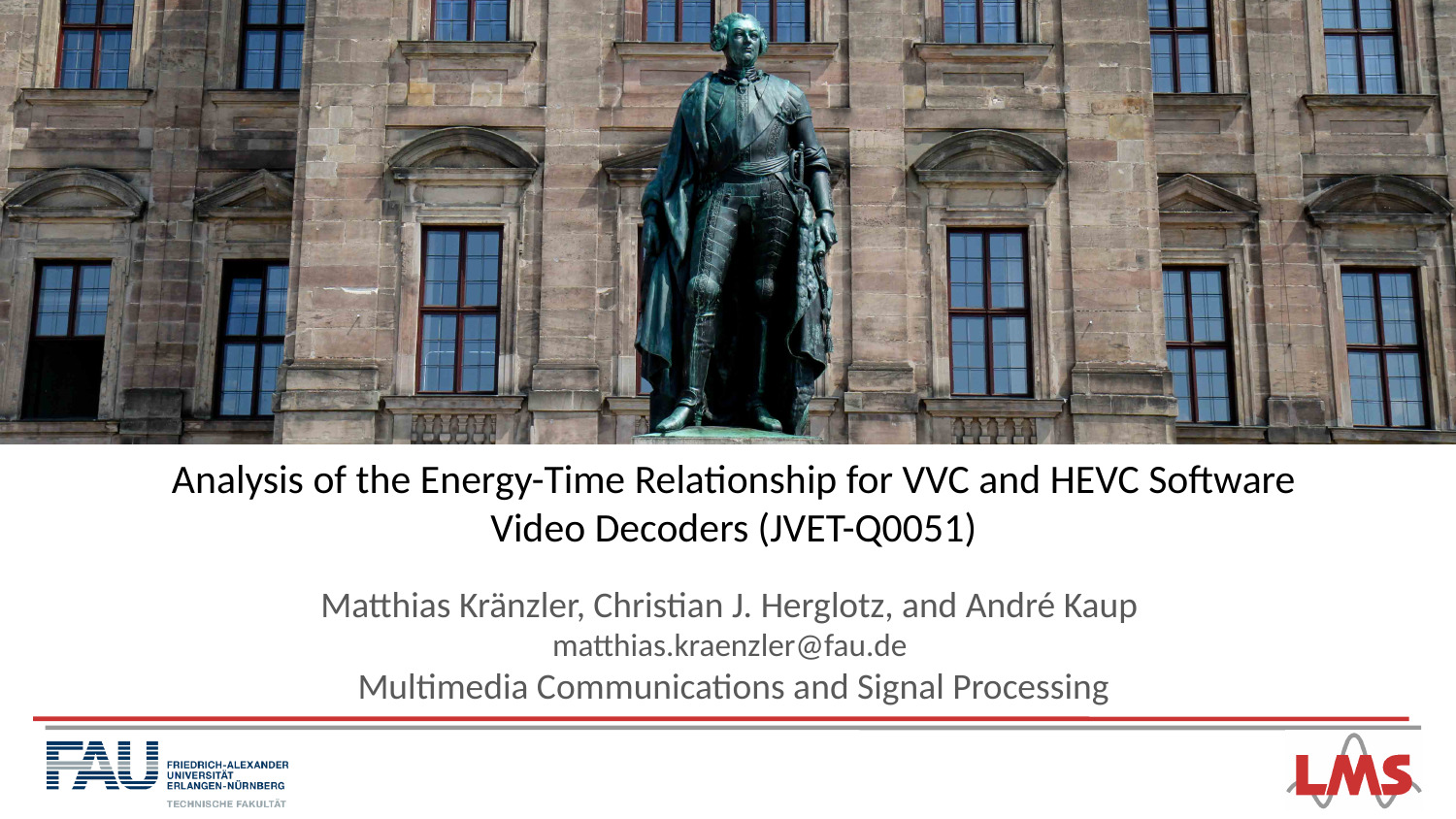

Analysis of the Energy-Time Relationship for VVC and HEVC Software Video Decoders (JVET-Q0051)